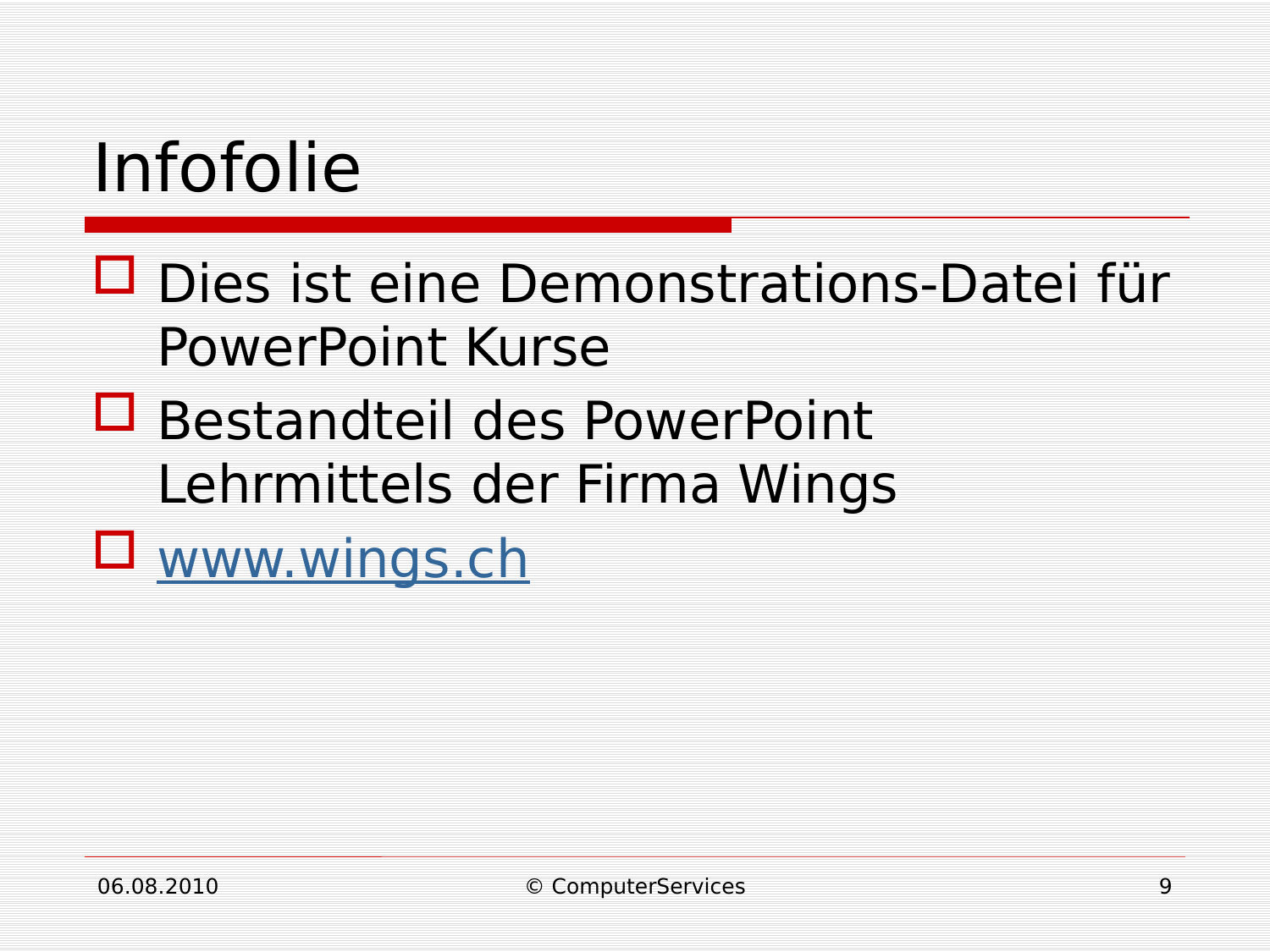

# Infofolie
Dies ist eine Demonstrations-Datei für PowerPoint Kurse
Bestandteil des PowerPoint Lehrmittels der Firma Wings
www.wings.ch
06.08.2010
© ComputerServices
9